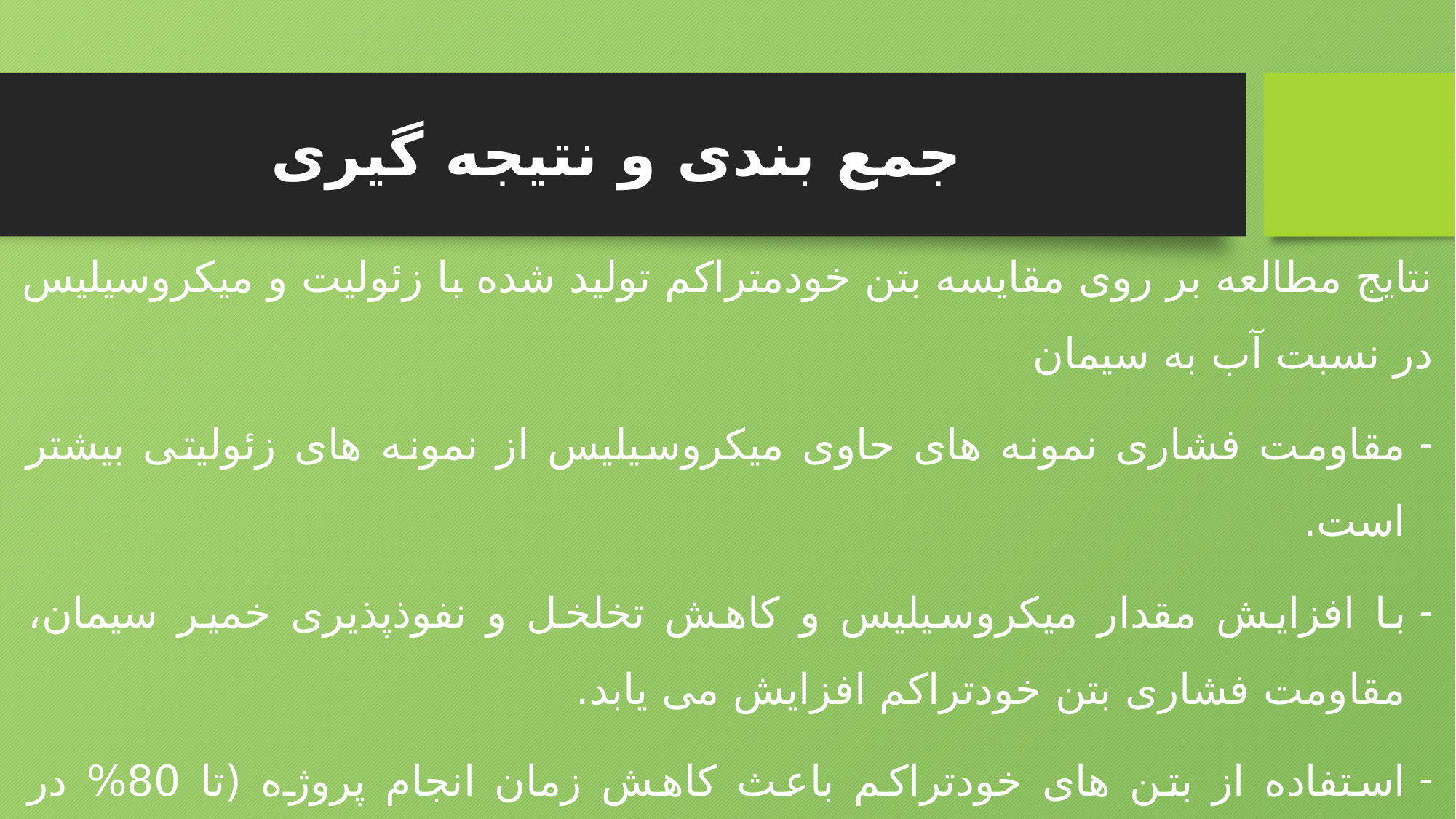

# جمع بندی و نتیجه گیری
نتایج مطالعه بر روی مقایسه بتن خودمتراکم تولید شده با زئولیت و میکروسیلیس در نسبت آب به سیمان
مقاومت فشاری نمونه های حاوی میکروسیلیس از نمونه های زئولیتی بیشتر است.
با افزایش مقدار میکروسیلیس و کاهش تخلخل و نفوذپذیری خمیر سیمان، مقاومت فشاری بتن خودتراکم افزایش می یابد.
استفاده از بتن های خودتراکم باعث کاهش زمان انجام پروژه (تا 80% در اجزای سقف و تیر و ستون) نسبت به بتن معمولی می شود.
تعداد نیروی انسانی بیشتری برای استفاده از بتن های معمولی به نسبت بتن های خودتراکم لازم است.